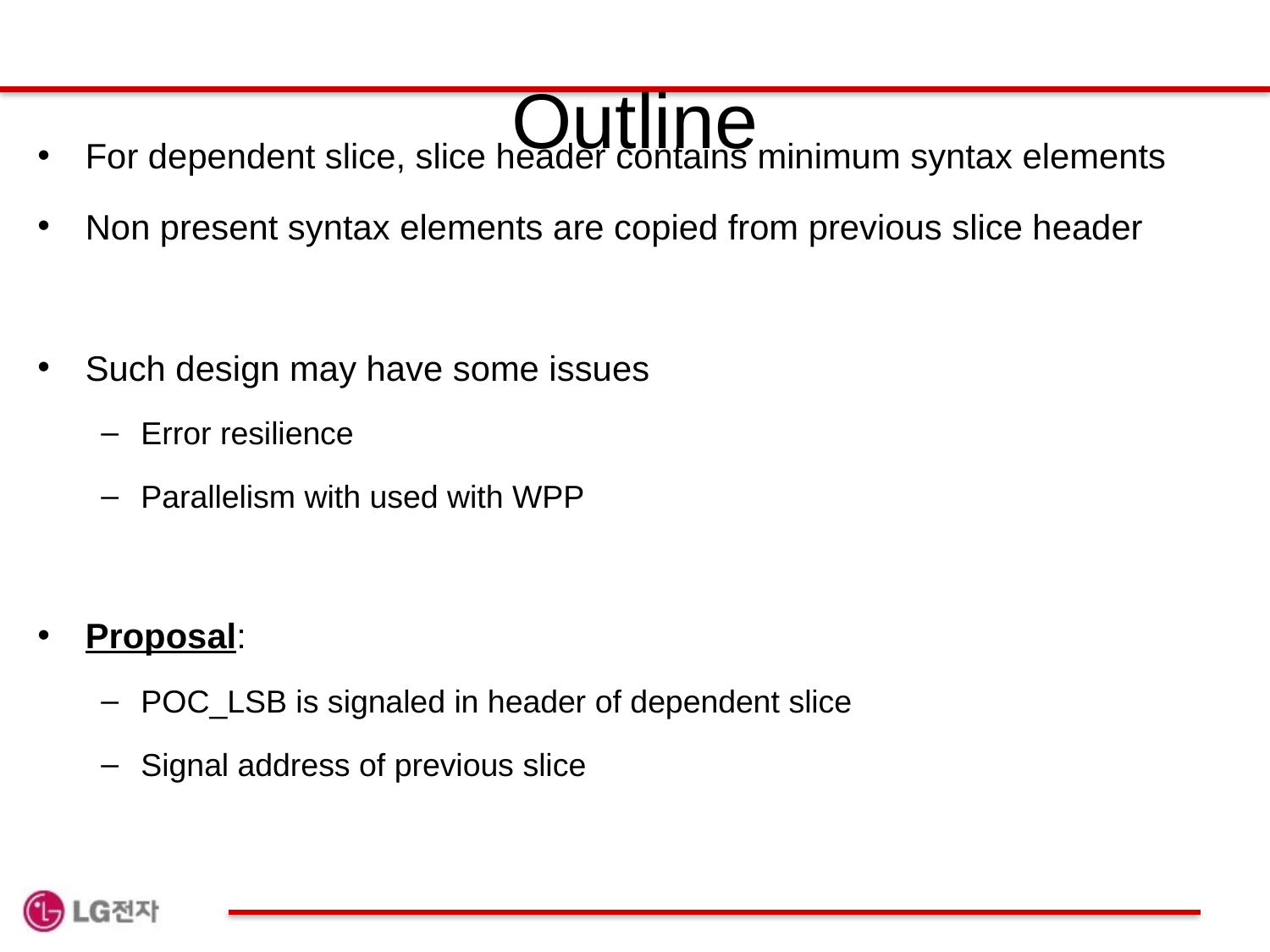

# Outline
For dependent slice, slice header contains minimum syntax elements
Non present syntax elements are copied from previous slice header

Such design may have some issues
Error resilience
Parallelism with used with WPP

Proposal:
POC_LSB is signaled in header of dependent slice
Signal address of previous slice